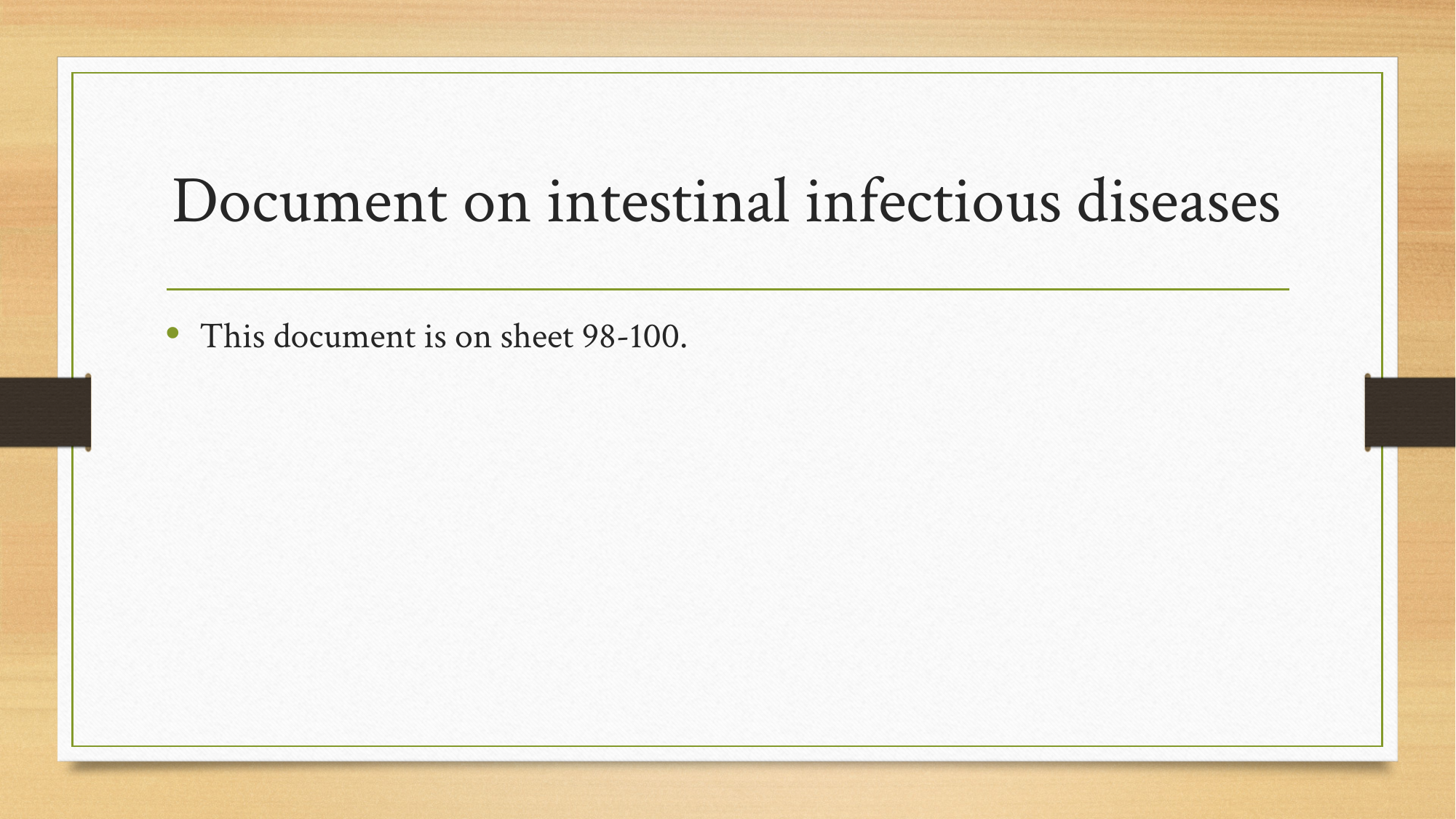

# Document on intestinal infectious diseases
This document is on sheet 98-100.